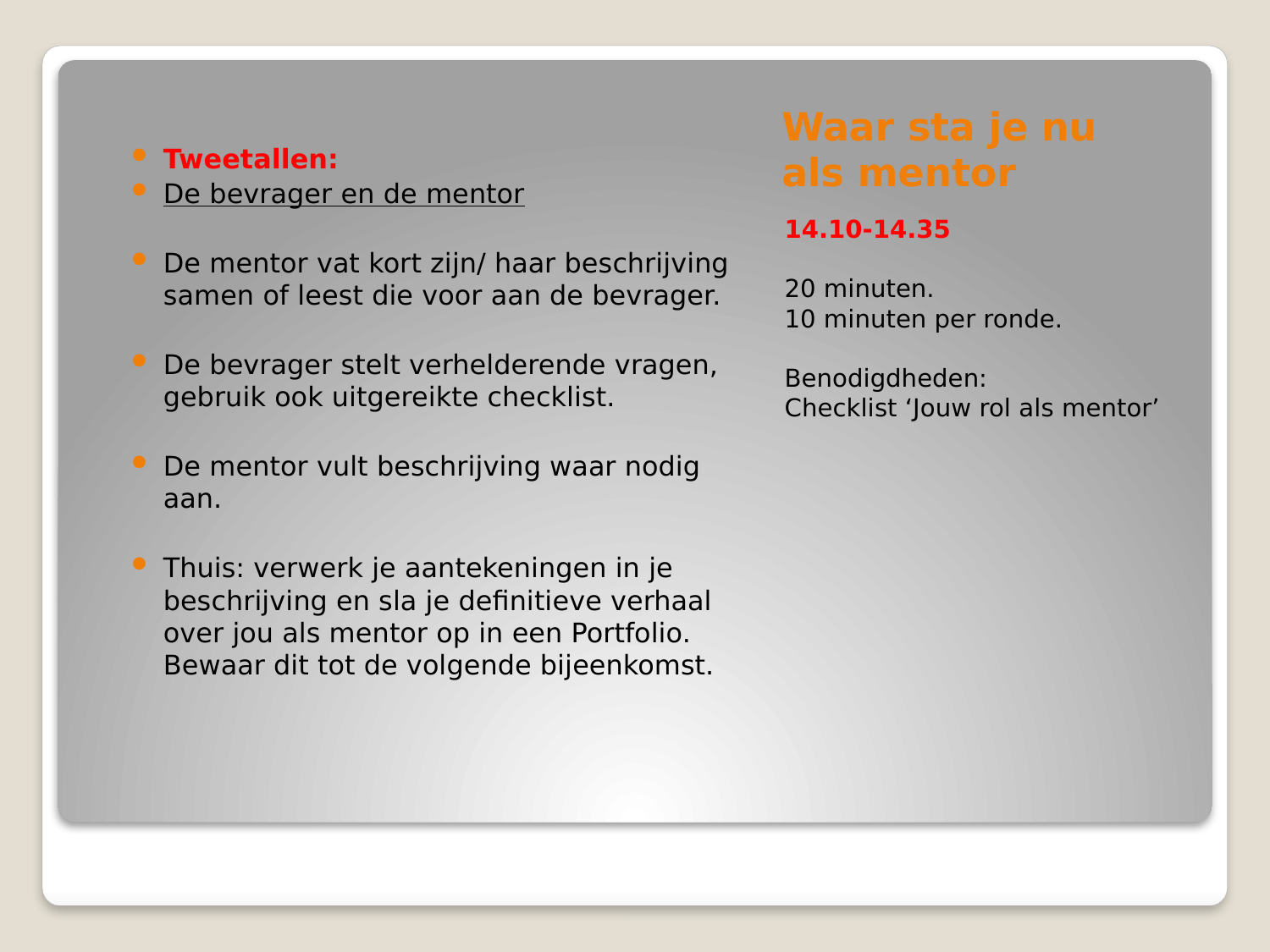

# Waar sta je nu als mentor
Tweetallen:
De bevrager en de mentor

De mentor vat kort zijn/ haar beschrijving samen of leest die voor aan de bevrager.

De bevrager stelt verhelderende vragen, gebruik ook uitgereikte checklist.

De mentor vult beschrijving waar nodig aan.

Thuis: verwerk je aantekeningen in je beschrijving en sla je definitieve verhaal over jou als mentor op in een Portfolio. Bewaar dit tot de volgende bijeenkomst.

14.10-14.35

20 minuten.
10 minuten per ronde.

Benodigdheden:
Checklist ‘Jouw rol als mentor’